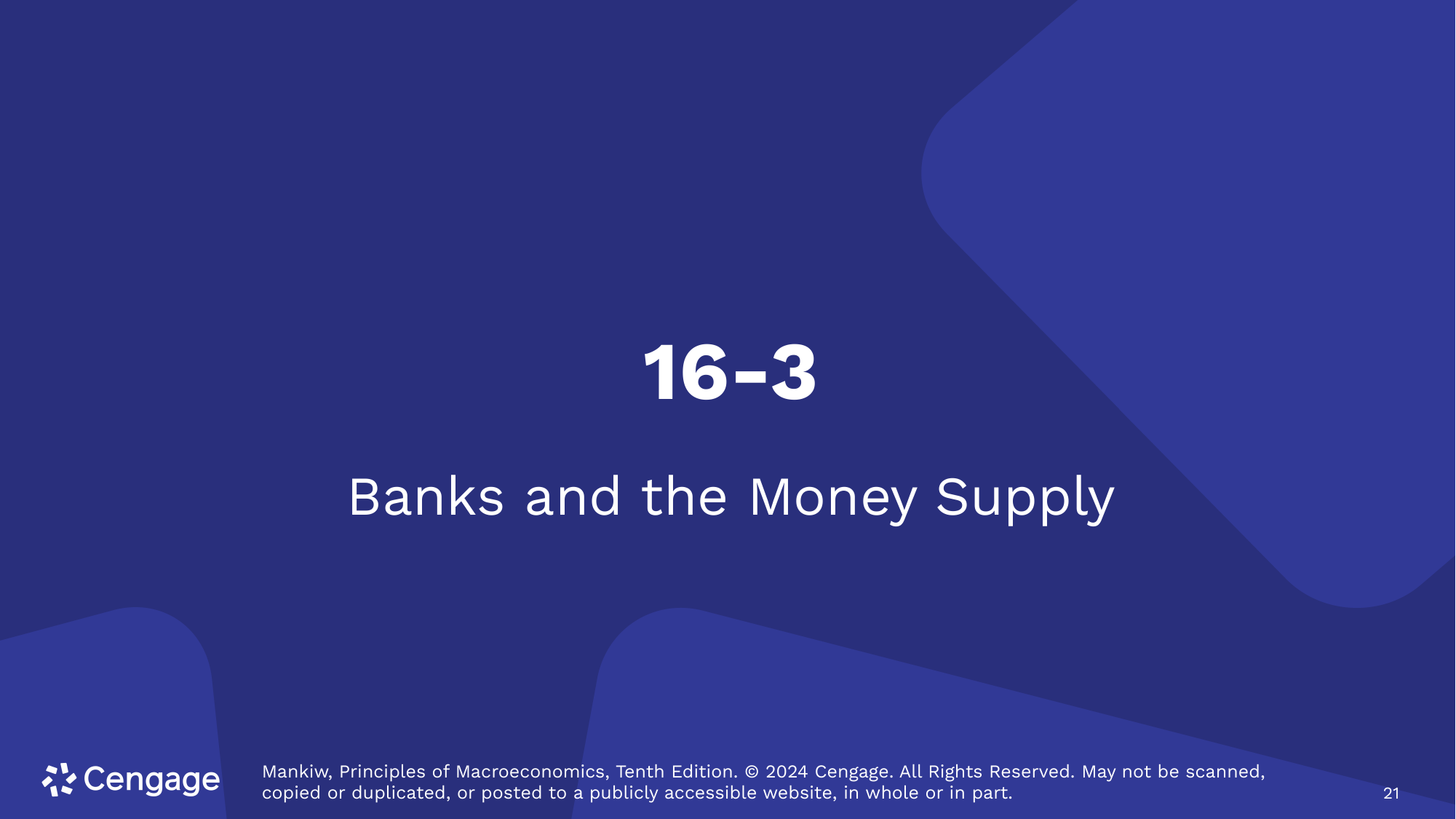

# 16-3
Banks and the Money Supply